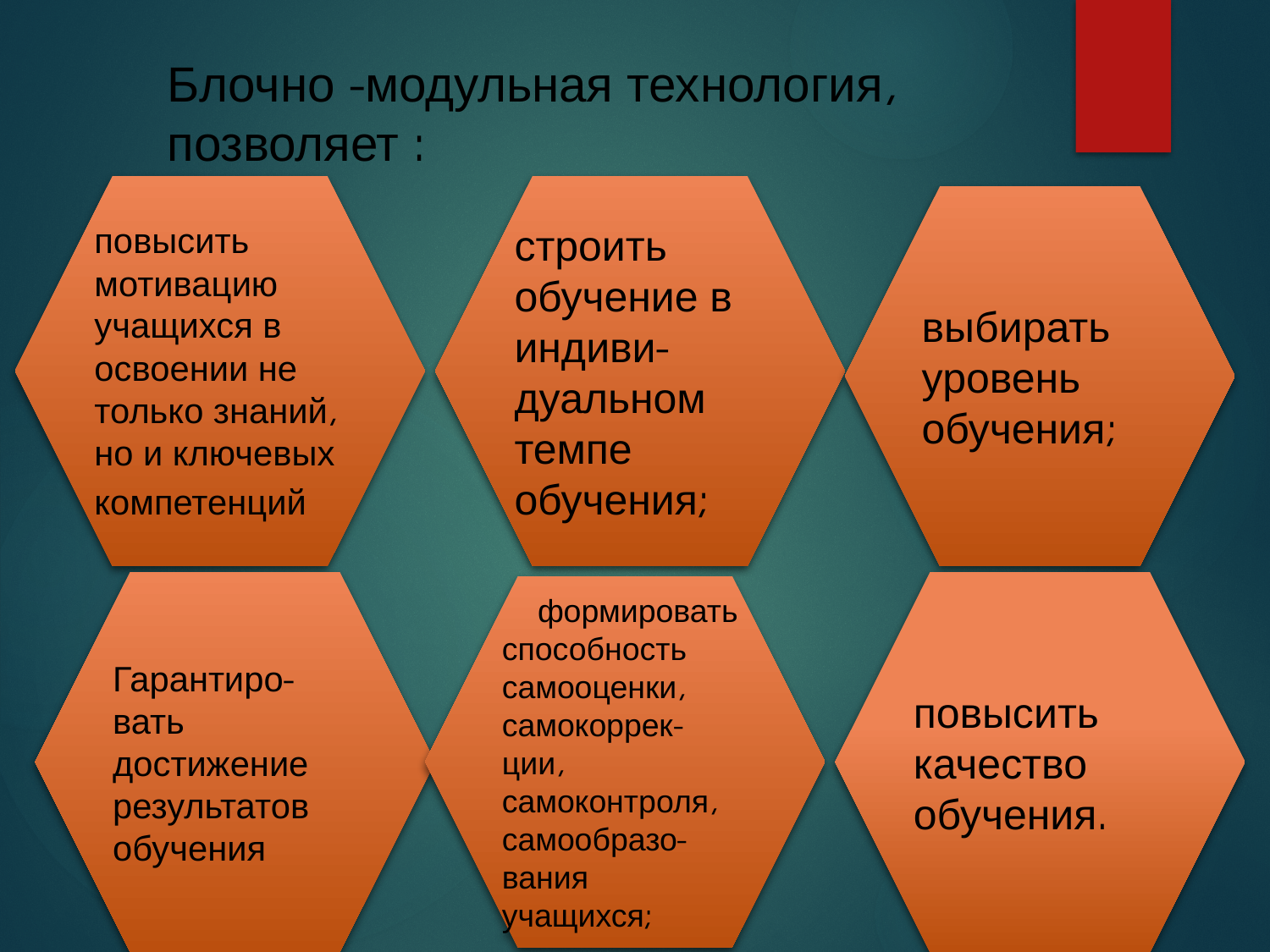

Блочно -модульная технология, позволяет :
повысить мотивацию учащихся в освоении не только знаний, но и ключевых компетенций
строить обучение в индиви-
дуальном темпе обучения;
выбирать уровень обучения;

Гарантиро-
вать достижение результатов обучения
повысить качество обучения.
    формировать способность самооценки, самокоррек-
ции, самоконтроля, самообразо-
вания учащихся;